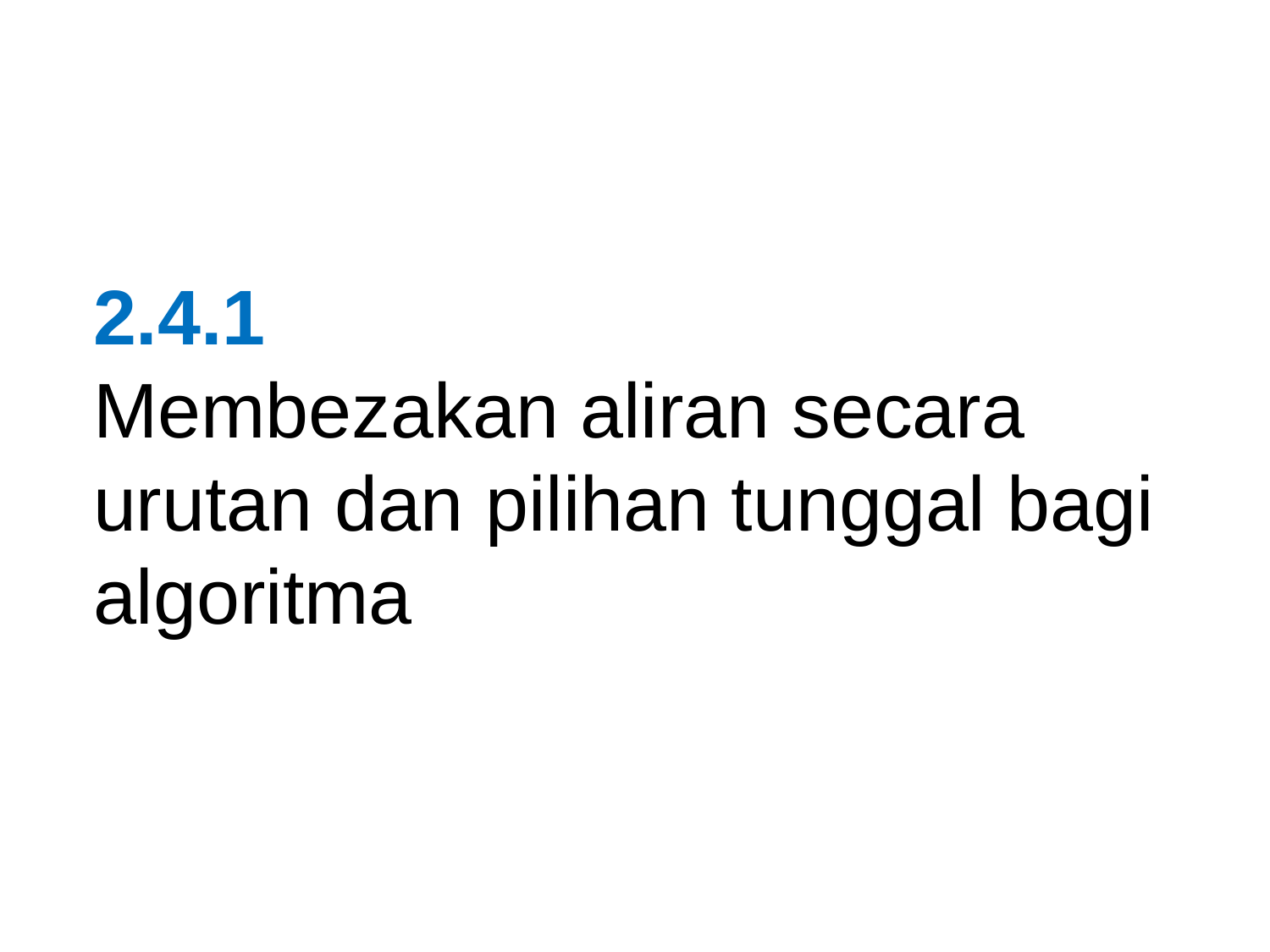

# 2.4.1 Membezakan aliran secara urutan dan pilihan tunggal bagi algoritma